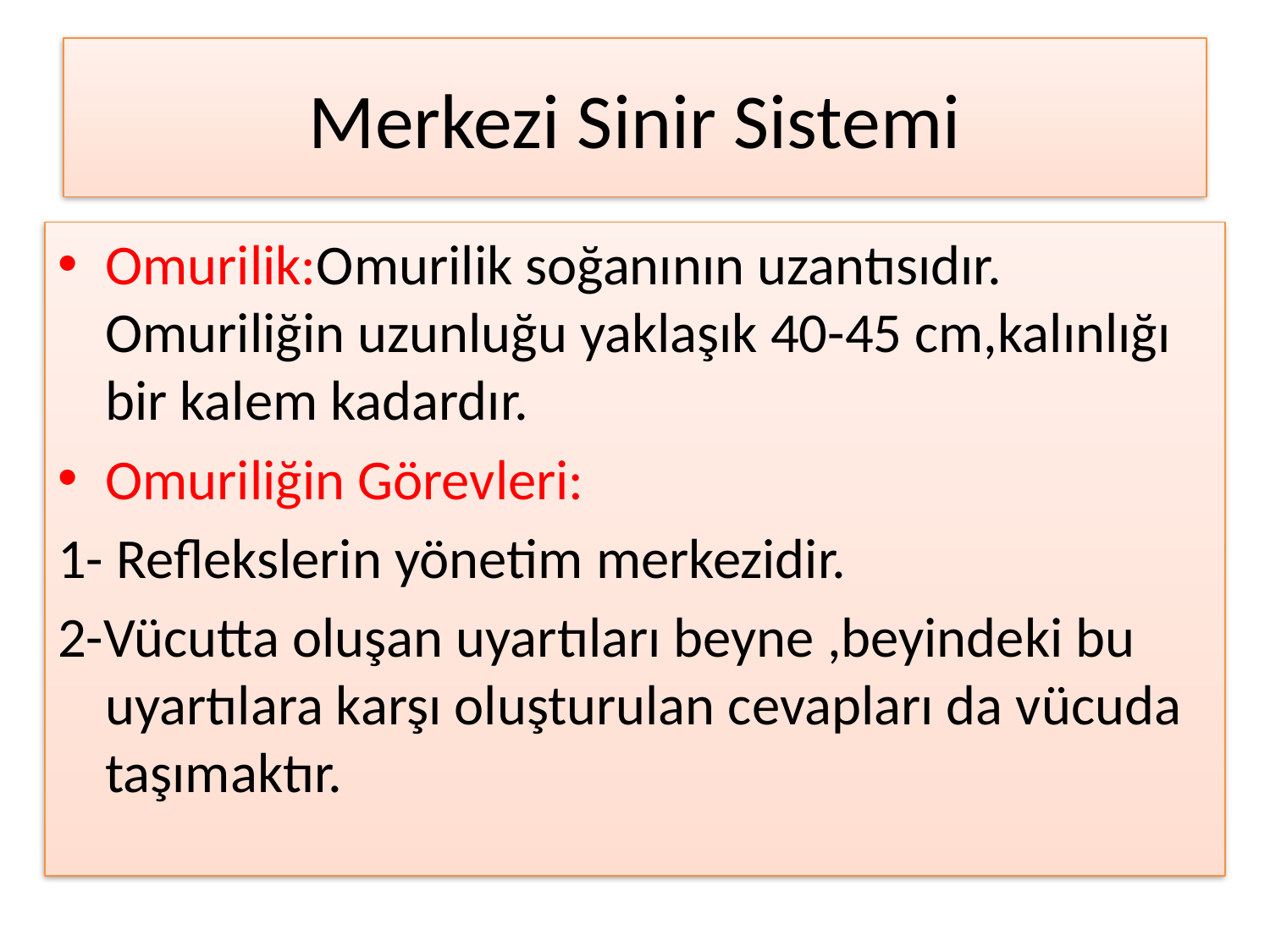

# Merkezi Sinir Sistemi
Omurilik:Omurilik soğanının uzantısıdır. Omuriliğin uzunluğu yaklaşık 40-45 cm,kalınlığı bir kalem kadardır.
Omuriliğin Görevleri:
1- Reflekslerin yönetim merkezidir.
2-Vücutta oluşan uyartıları beyne ,beyindeki bu uyartılara karşı oluşturulan cevapları da vücuda taşımaktır.